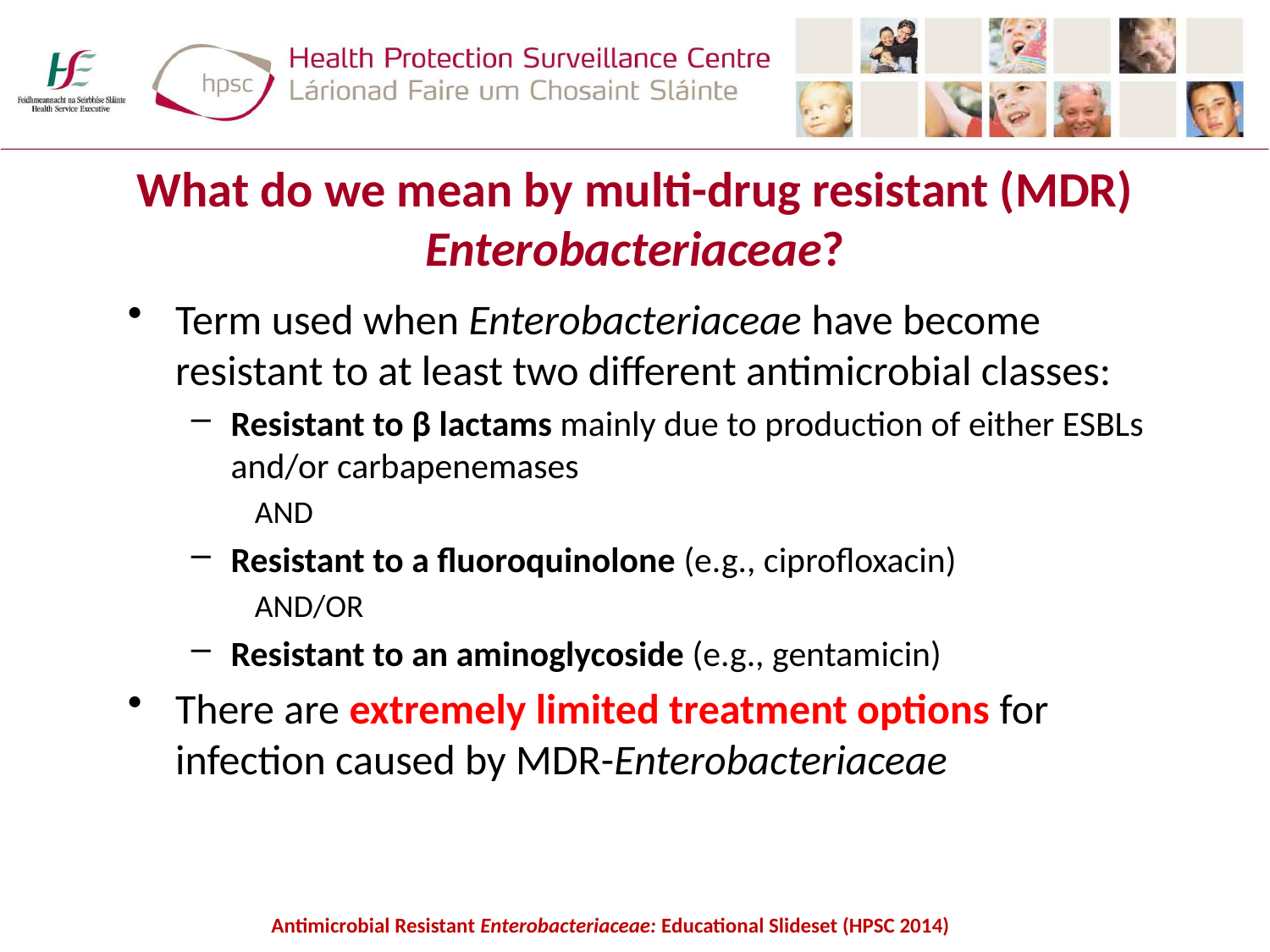

# What do we mean by multi-drug resistant (MDR) Enterobacteriaceae?
Term used when Enterobacteriaceae have become resistant to at least two different antimicrobial classes:
Resistant to β lactams mainly due to production of either ESBLs and/or carbapenemases
AND
Resistant to a fluoroquinolone (e.g., ciprofloxacin)
AND/OR
Resistant to an aminoglycoside (e.g., gentamicin)
There are extremely limited treatment options for infection caused by MDR-Enterobacteriaceae

Antimicrobial Resistant Enterobacteriaceae: Educational Slideset (HPSC 2014)